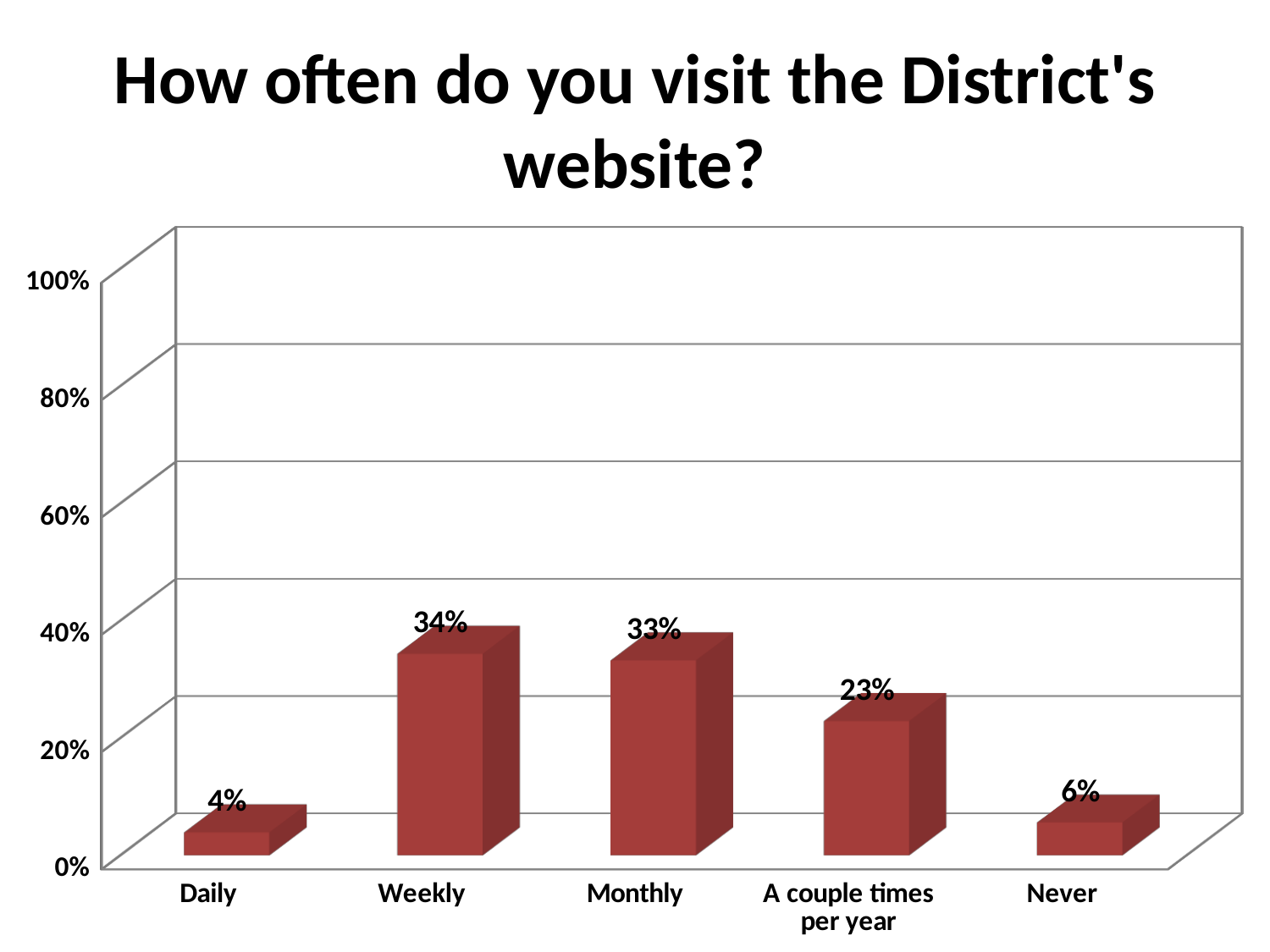

# How often do you visit the District's website?

[unsupported chart]